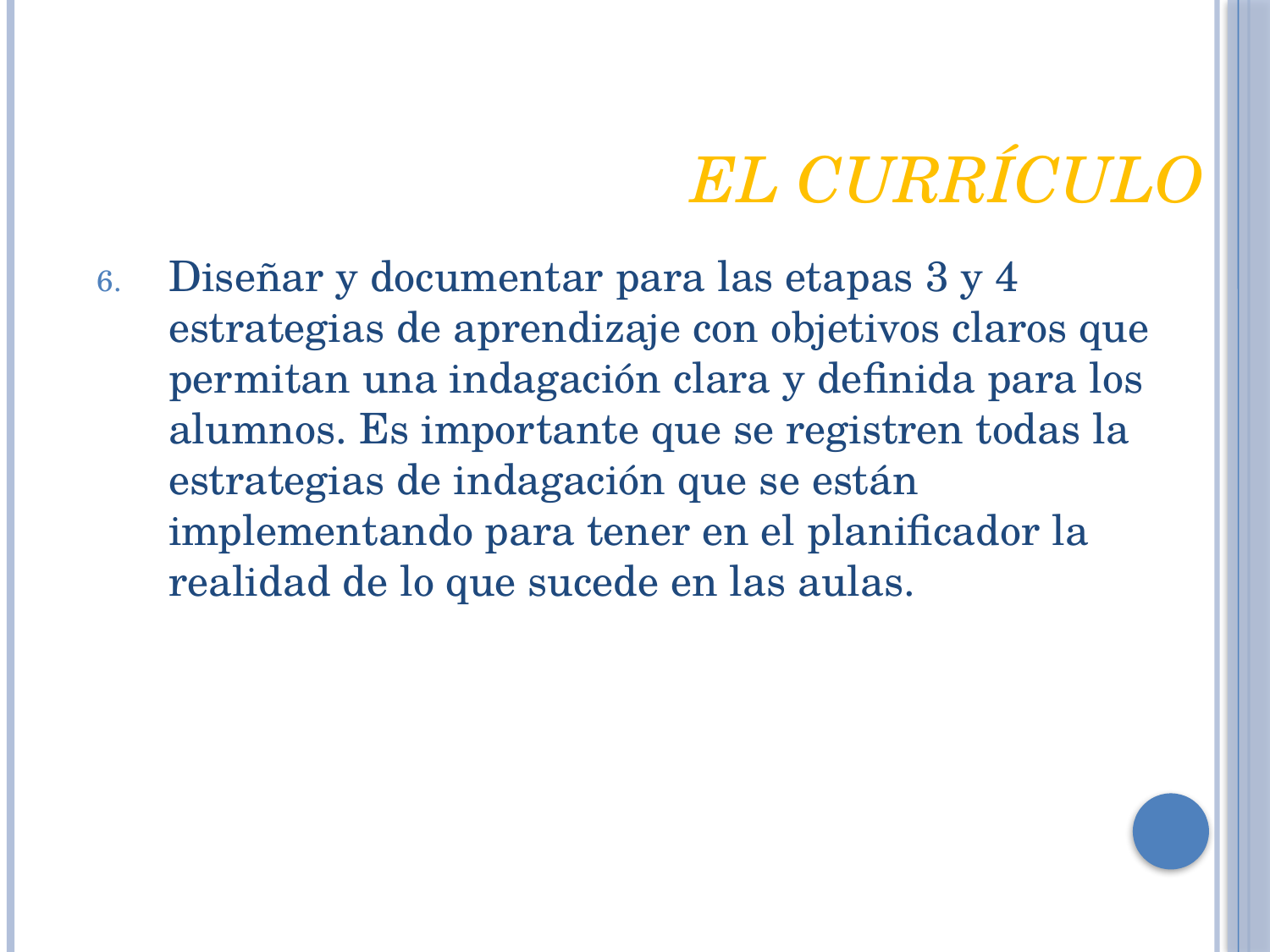

# El Currículo
Diseñar y documentar para las etapas 3 y 4 estrategias de aprendizaje con objetivos claros que permitan una indagación clara y definida para los alumnos. Es importante que se registren todas la estrategias de indagación que se están implementando para tener en el planificador la realidad de lo que sucede en las aulas.